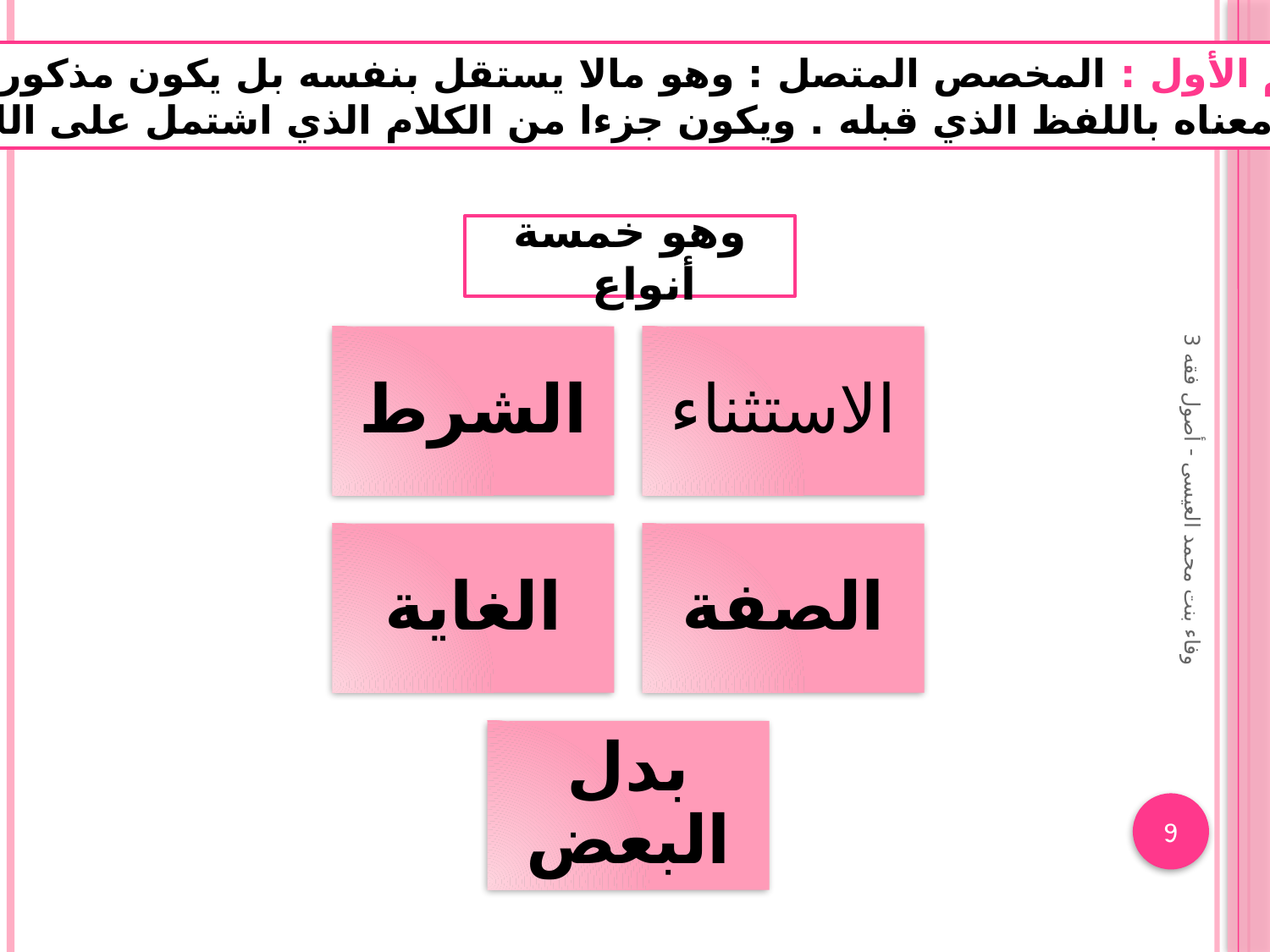

فالقسم الأول : المخصص المتصل : وهو مالا يستقل بنفسه بل يكون مذكورا مع العام
ويتعلق معناه باللفظ الذي قبله . ويكون جزءا من الكلام الذي اشتمل على اللفظ  العام .
وهو خمسة أنواع
الشرط
الاستثناء
الغاية
الصفة
بدل البعض
وفاء بنت محمد العيسى - أصول فقه 3
9